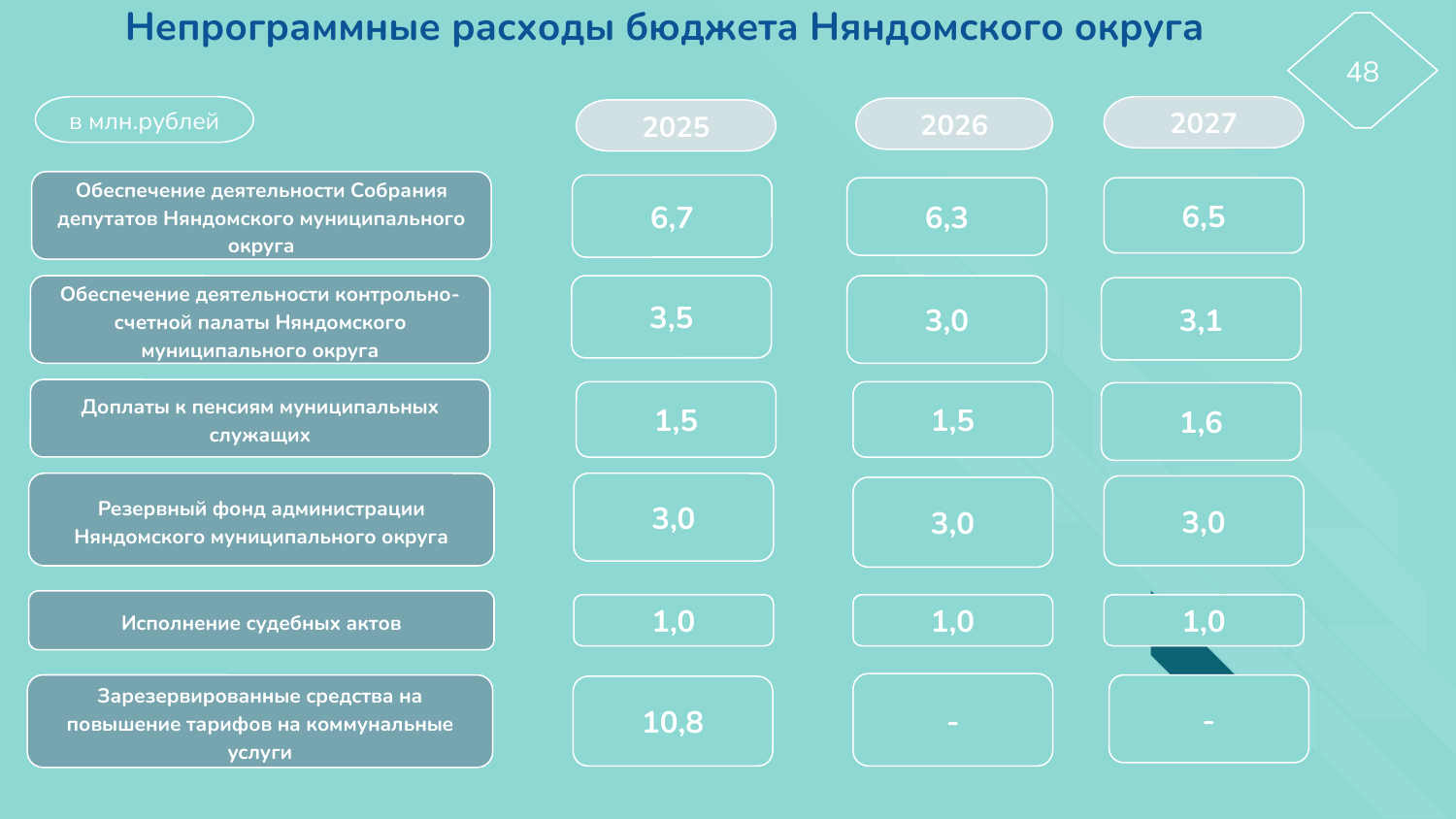

Непрограммные расходы бюджета Няндомского округа

48
в млн.рублей
2027
2026
2025
Обеспечение деятельности Собрания депутатов Няндомского муниципального округа
6,7
6,5
6,3
Обеспечение деятельности контрольно-счетной палаты Няндомского муниципального округа
3,5
3,0
3,1
Доплаты к пенсиям муниципальных служащих
1,5
1,5
1,6
Резервный фонд администрации Няндомского муниципального округа
3,0
3,0
3,0
Исполнение судебных актов
1,0
1,0
1,0
-
Зарезервированные средства на повышение тарифов на коммунальные услуги
-
10,8